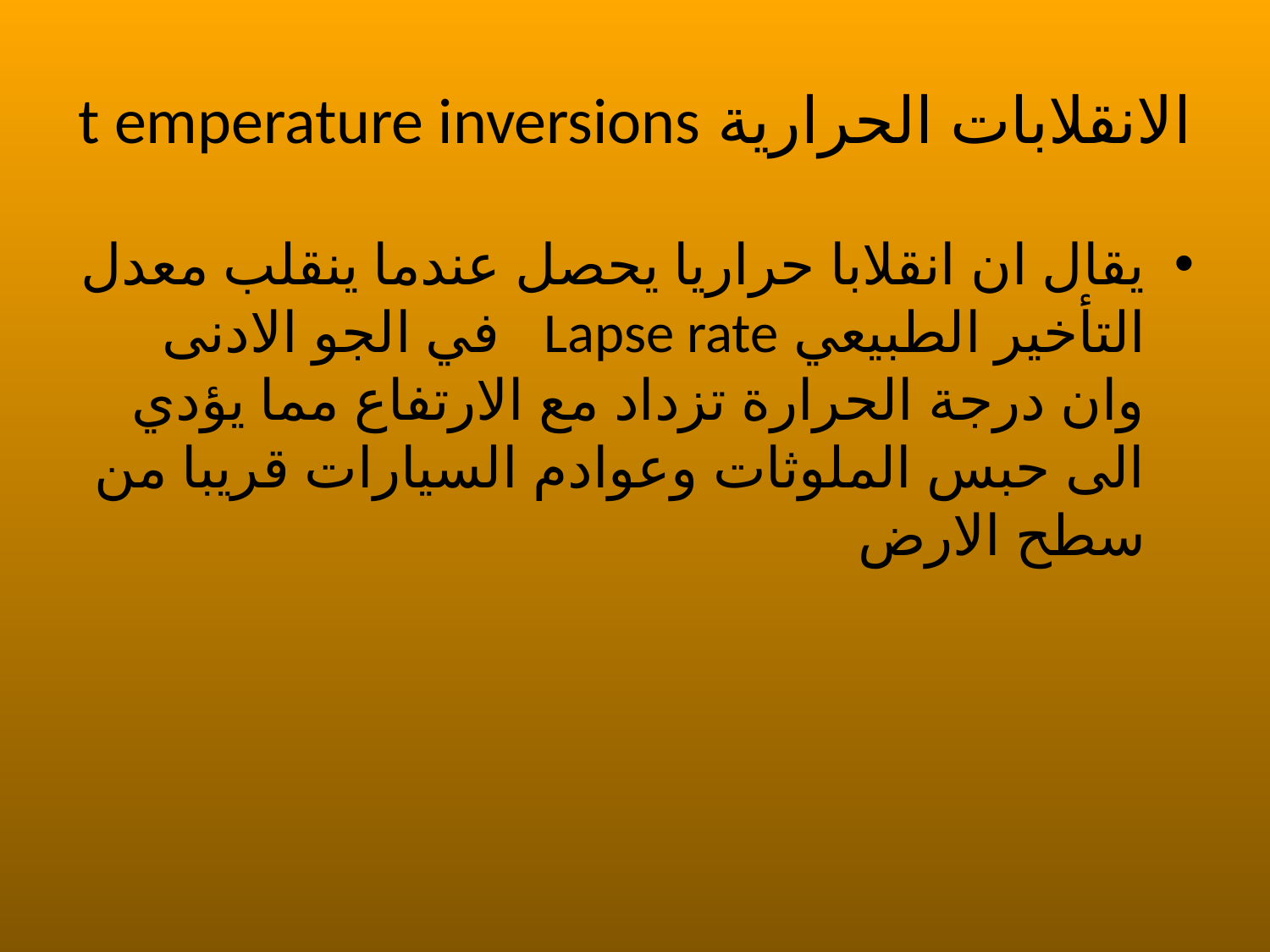

# الانقلابات الحرارية t emperature inversions
يقال ان انقلابا حراريا يحصل عندما ينقلب معدل التأخير الطبيعي Lapse rate   في الجو الادنى وان درجة الحرارة تزداد مع الارتفاع مما يؤدي الى حبس الملوثات وعوادم السيارات قريبا من سطح الارض